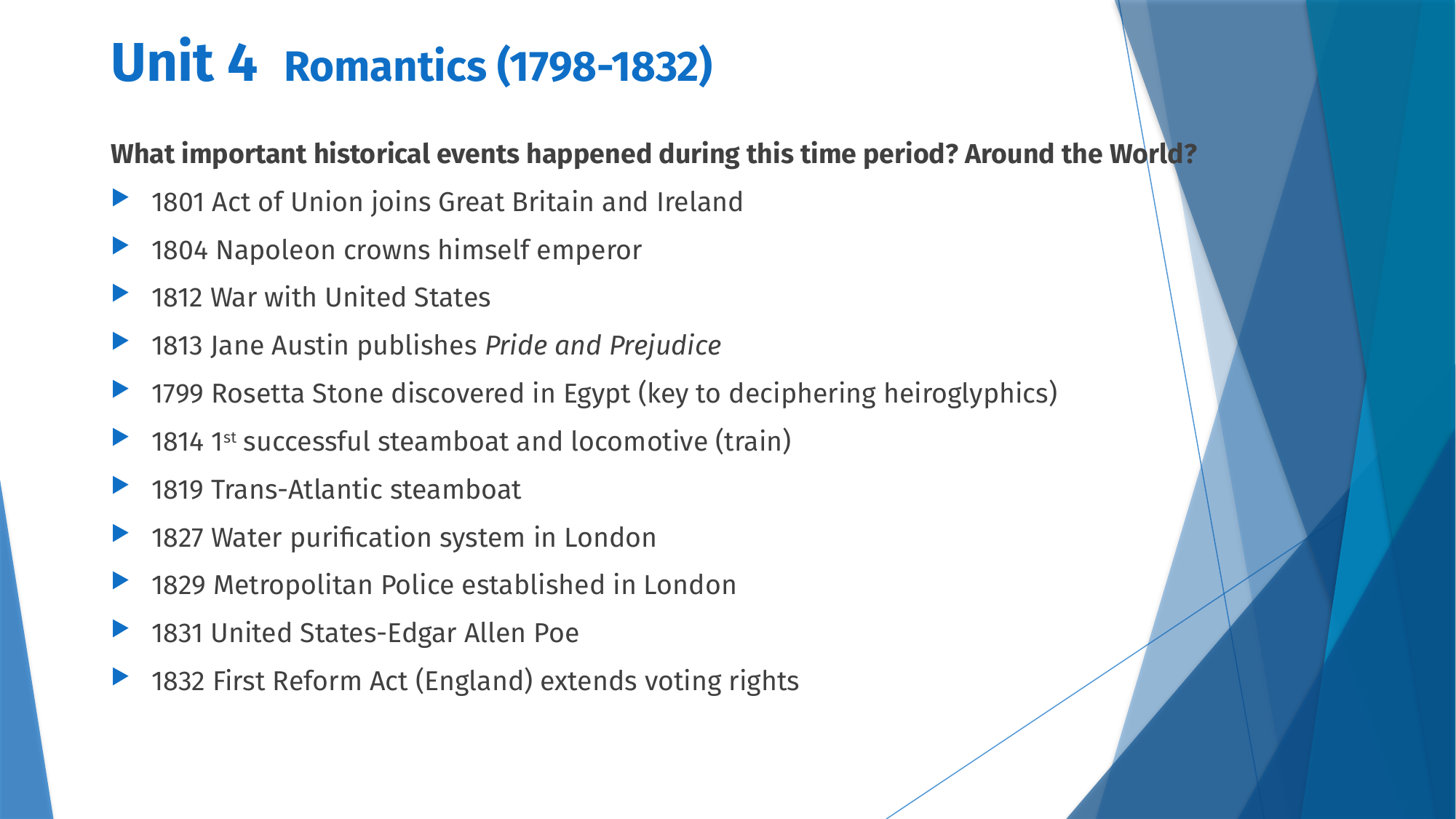

# Unit 4  Romantics (1798-1832)
What important historical events happened during this time period? Around the World?
1801 Act of Union joins Great Britain and Ireland
1804 Napoleon crowns himself emperor
1812 War with United States
1813 Jane Austin publishes Pride and Prejudice
1799 Rosetta Stone discovered in Egypt (key to deciphering heiroglyphics)
1814 1st successful steamboat and locomotive (train)
1819 Trans-Atlantic steamboat
1827 Water purification system in London
1829 Metropolitan Police established in London
1831 United States-Edgar Allen Poe
1832 First Reform Act (England) extends voting rights